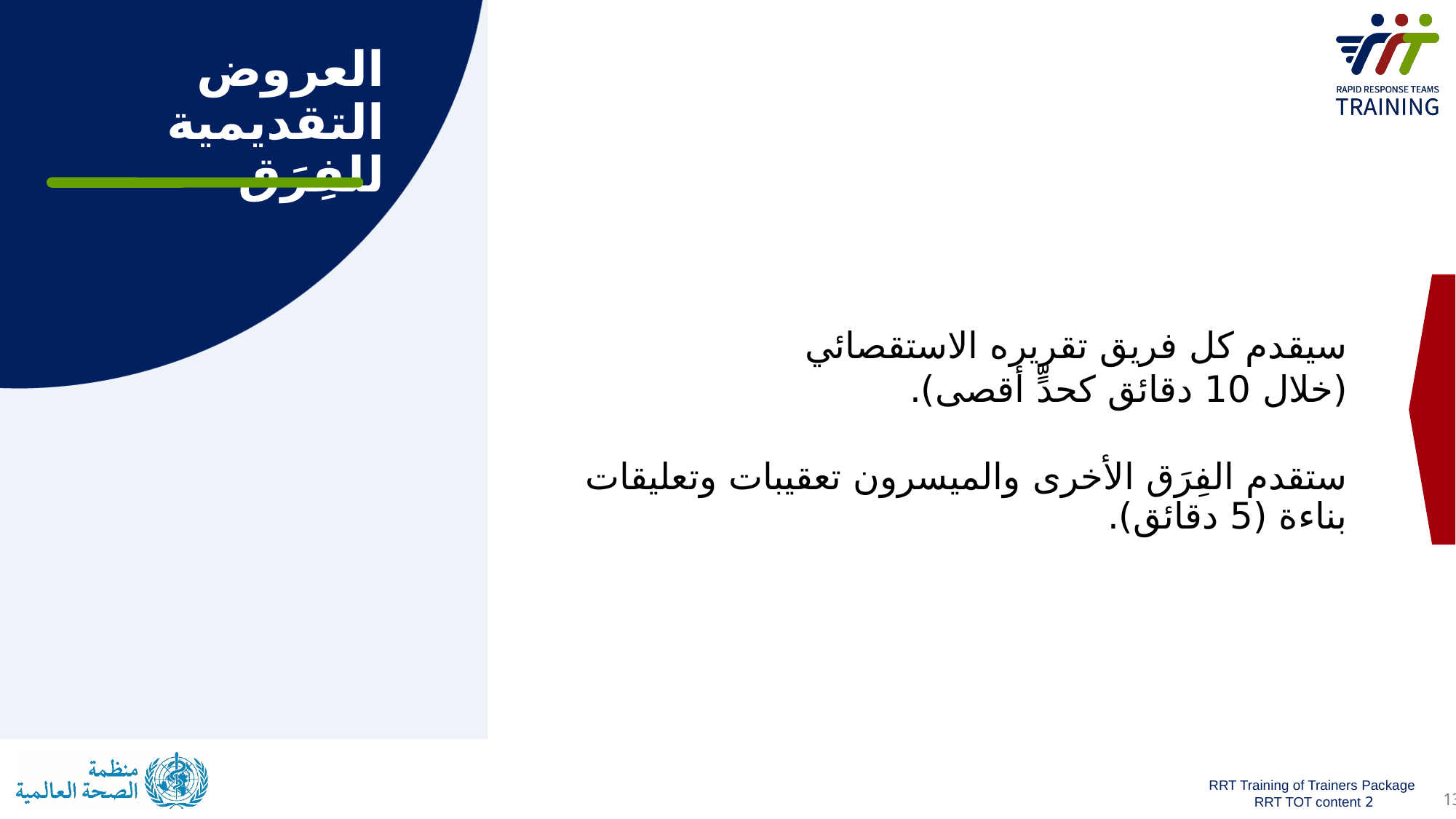

# العروض التقديمية للفِرَق
سيقدم كل فريق تقريره الاستقصائي
(خلال 10 دقائق كحدٍّ أقصى).

ستقدم الفِرَق الأخرى والميسرون تعقيبات وتعليقات بناءة (5 دقائق).